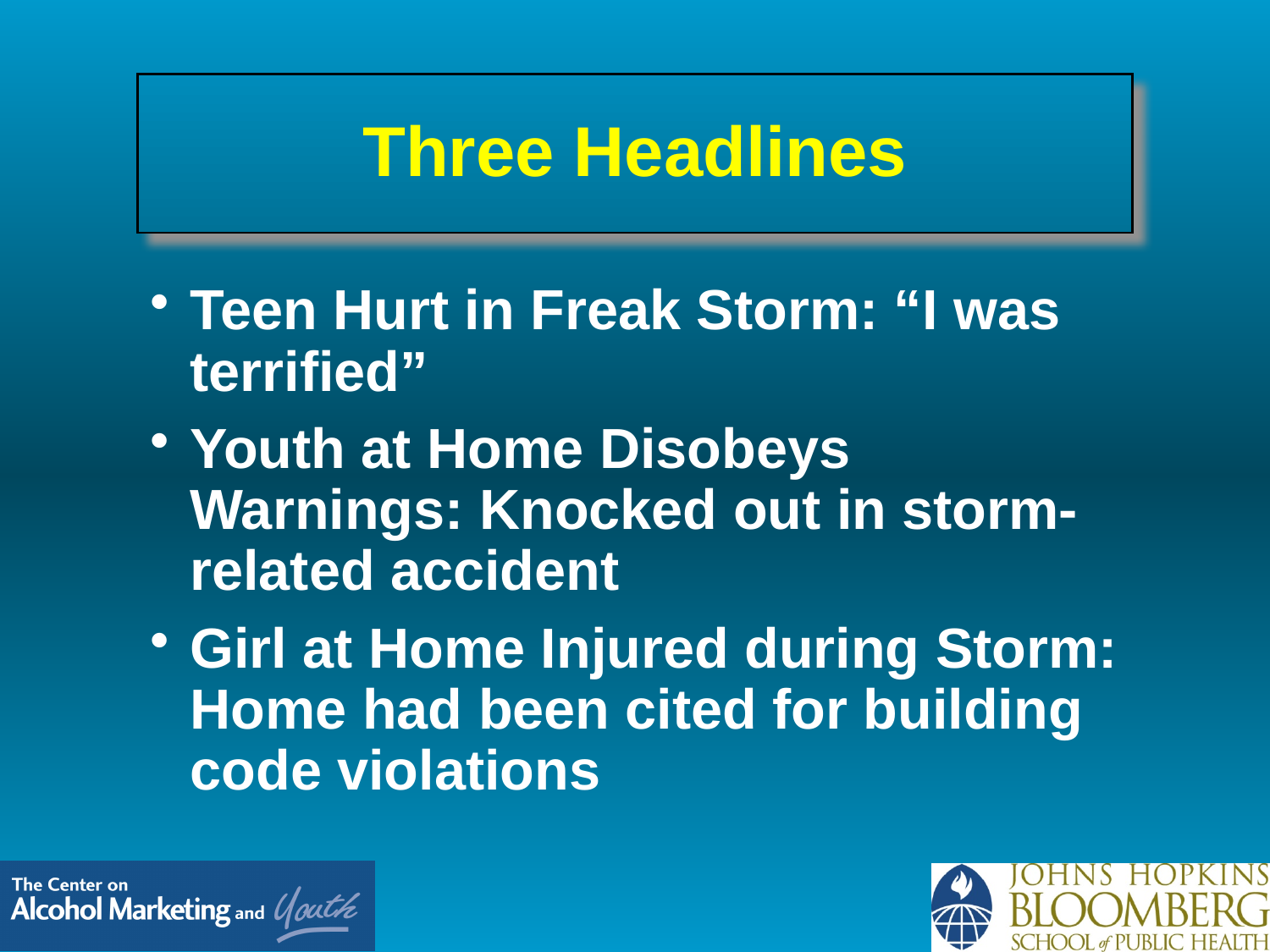

# Three Headlines
Teen Hurt in Freak Storm: “I was terrified”
Youth at Home Disobeys Warnings: Knocked out in storm-related accident
Girl at Home Injured during Storm: Home had been cited for building code violations